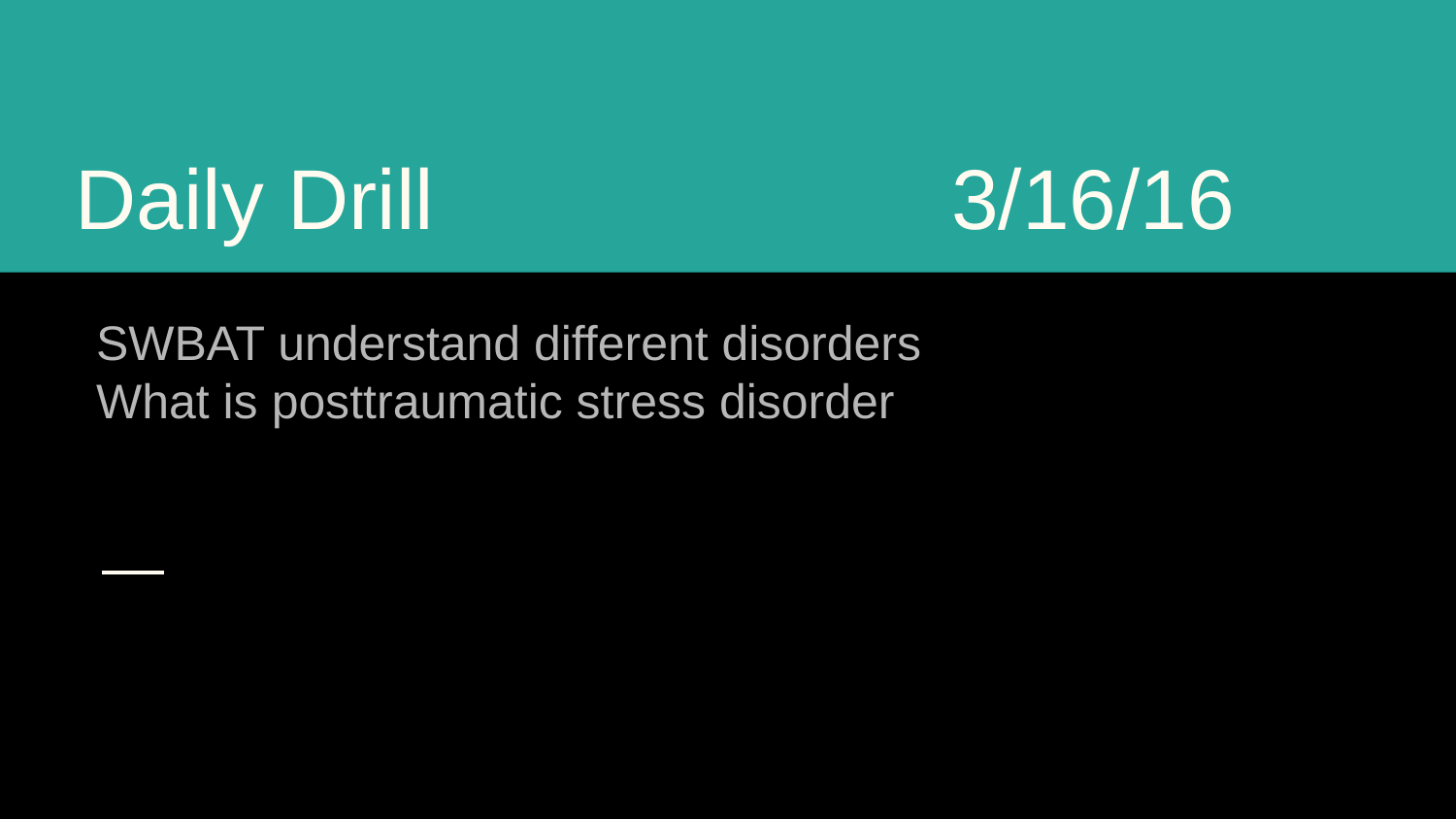

# Daily Drill                      3/16/16
SWBAT understand different disorders
What is posttraumatic stress disorder